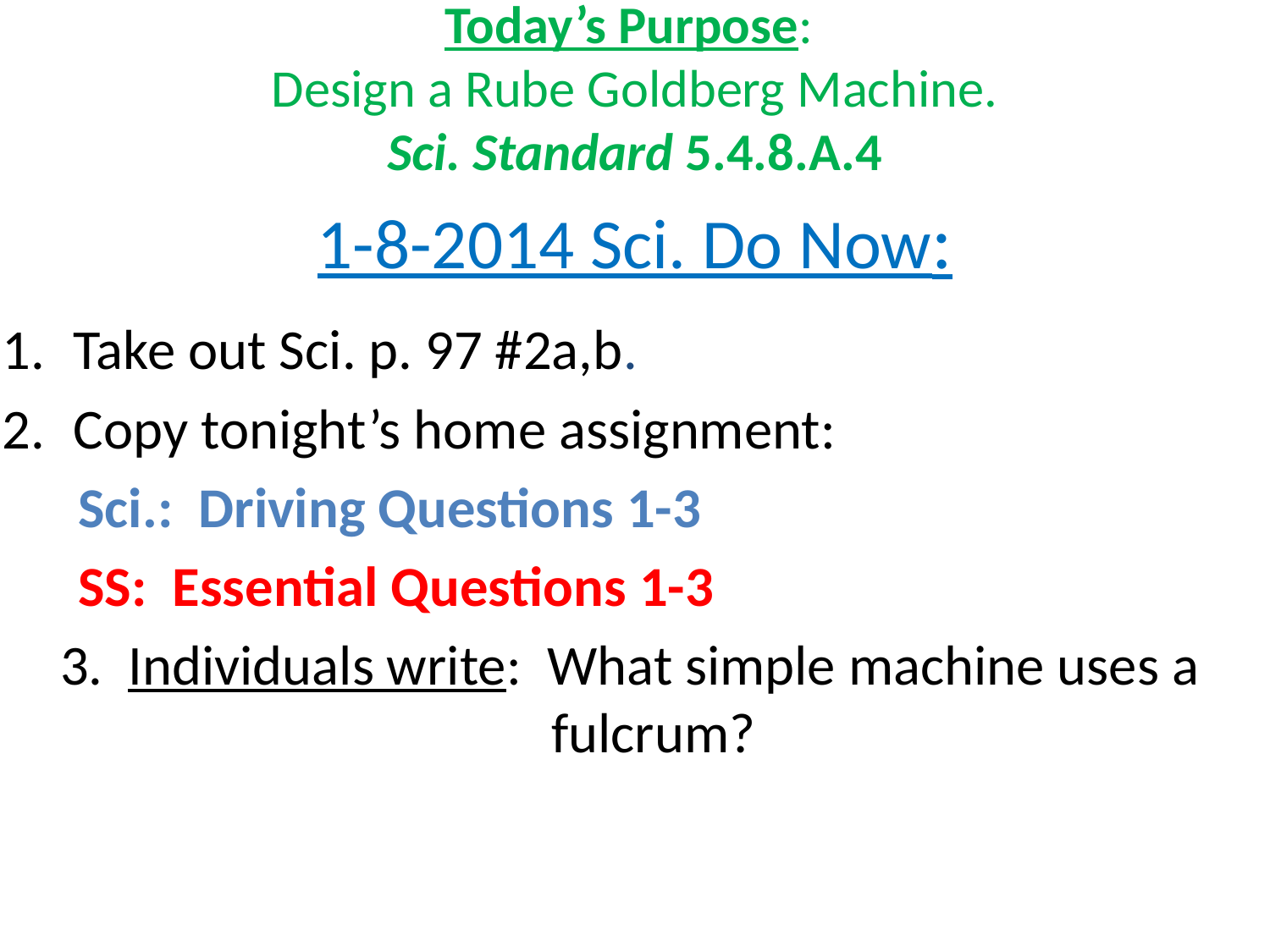

Today’s Purpose:
Design a Rube Goldberg Machine.
Sci. Standard 5.4.8.A.4
# 1-8-2014 Sci. Do Now:
Take out Sci. p. 97 #2a,b.
Copy tonight’s home assignment:
      Sci.:  Driving Questions 1-3
      SS:  Essential Questions 1-3
3.  Individuals write:  What simple machine uses a fulcrum?